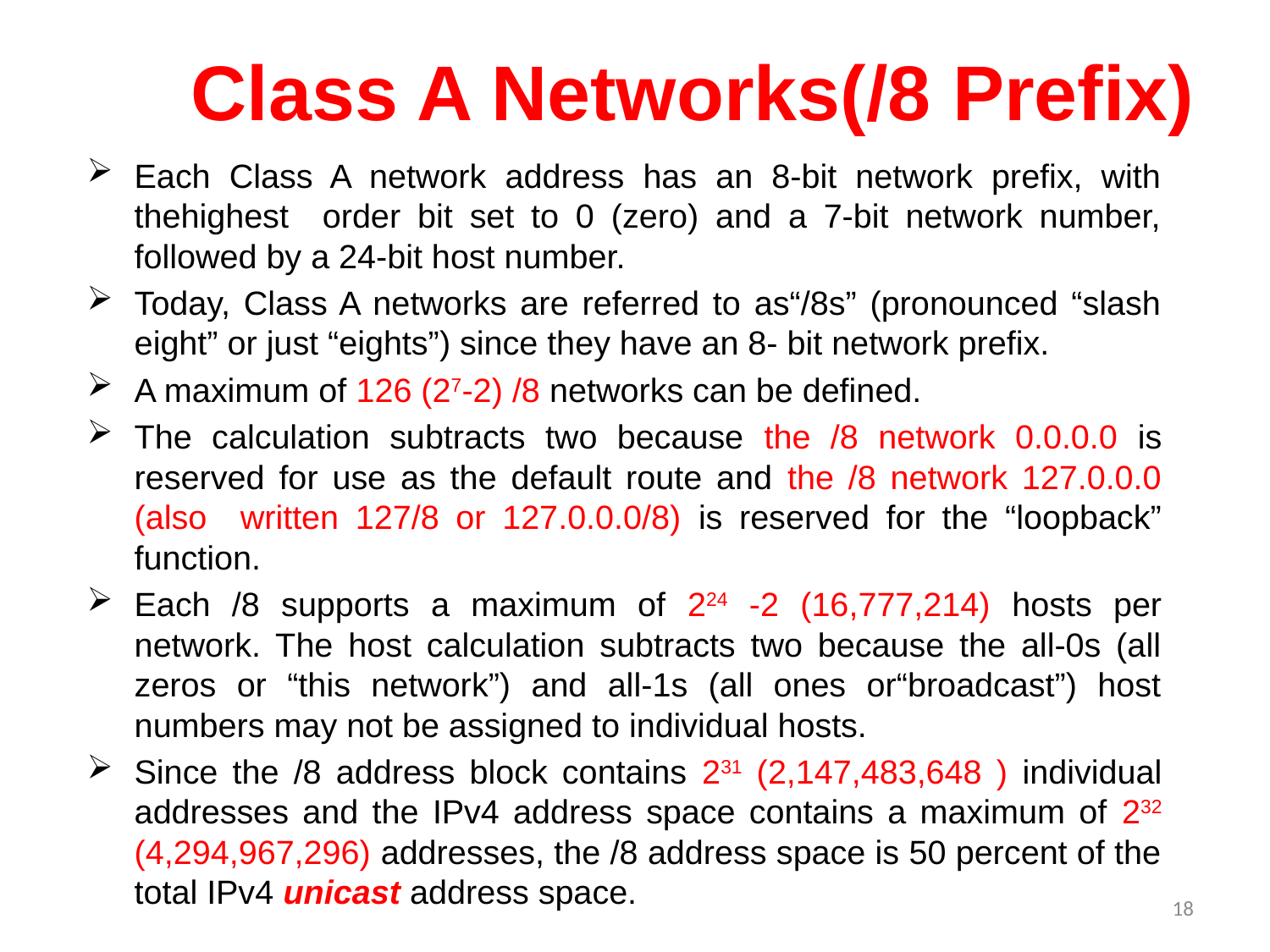

# Class A Networks(/8 Prefix)
Each Class A network address has an 8-bit network prefix, with thehighest  order bit set to 0 (zero) and a 7-bit network number, followed by a 24-bit host number.
Today, Class A networks are referred to as“/8s” (pronounced “slash eight” or just “eights”) since they have an 8- bit network prefix.
A maximum of 126 (27-2) /8 networks can be defined.
The calculation subtracts two because the /8 network 0.0.0.0 is reserved for use as the default route and the /8 network 127.0.0.0 (also  written 127/8 or 127.0.0.0/8) is reserved for the “loopback” function.
Each /8 supports a maximum of 224 -2 (16,777,214) hosts per network. The host calculation subtracts two because the all-0s (all zeros or “this network”) and all-1s (all ones or“broadcast”) host numbers may not be assigned to individual hosts.
Since the /8 address block contains 231 (2,147,483,648 ) individual addresses and the IPv4 address space contains a maximum of 232 (4,294,967,296) addresses, the /8 address space is 50 percent of the total IPv4 unicast address space.
18